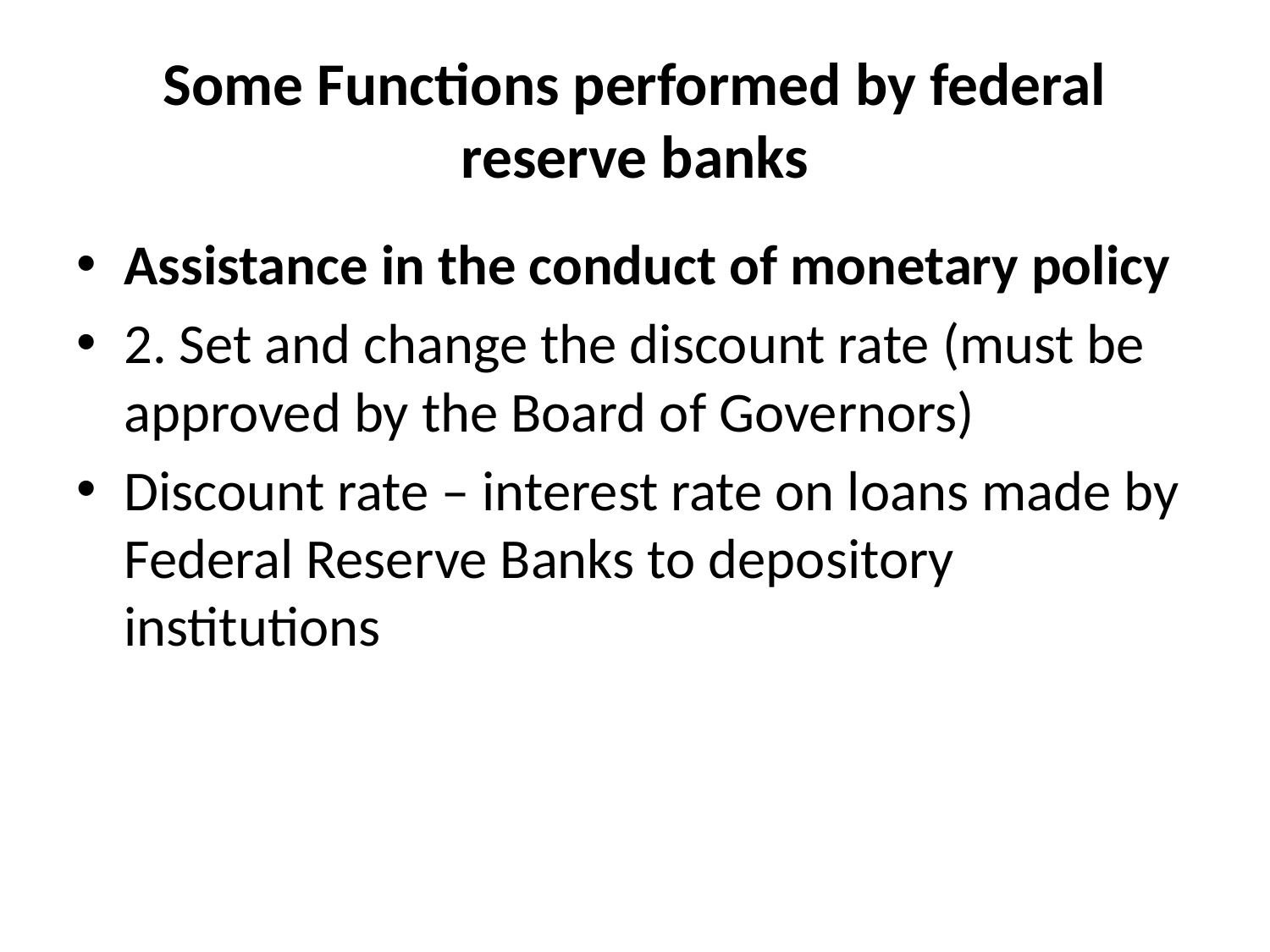

# Some Functions performed by federal reserve banks
Assistance in the conduct of monetary policy
2. Set and change the discount rate (must be approved by the Board of Governors)
Discount rate – interest rate on loans made by Federal Reserve Banks to depository institutions